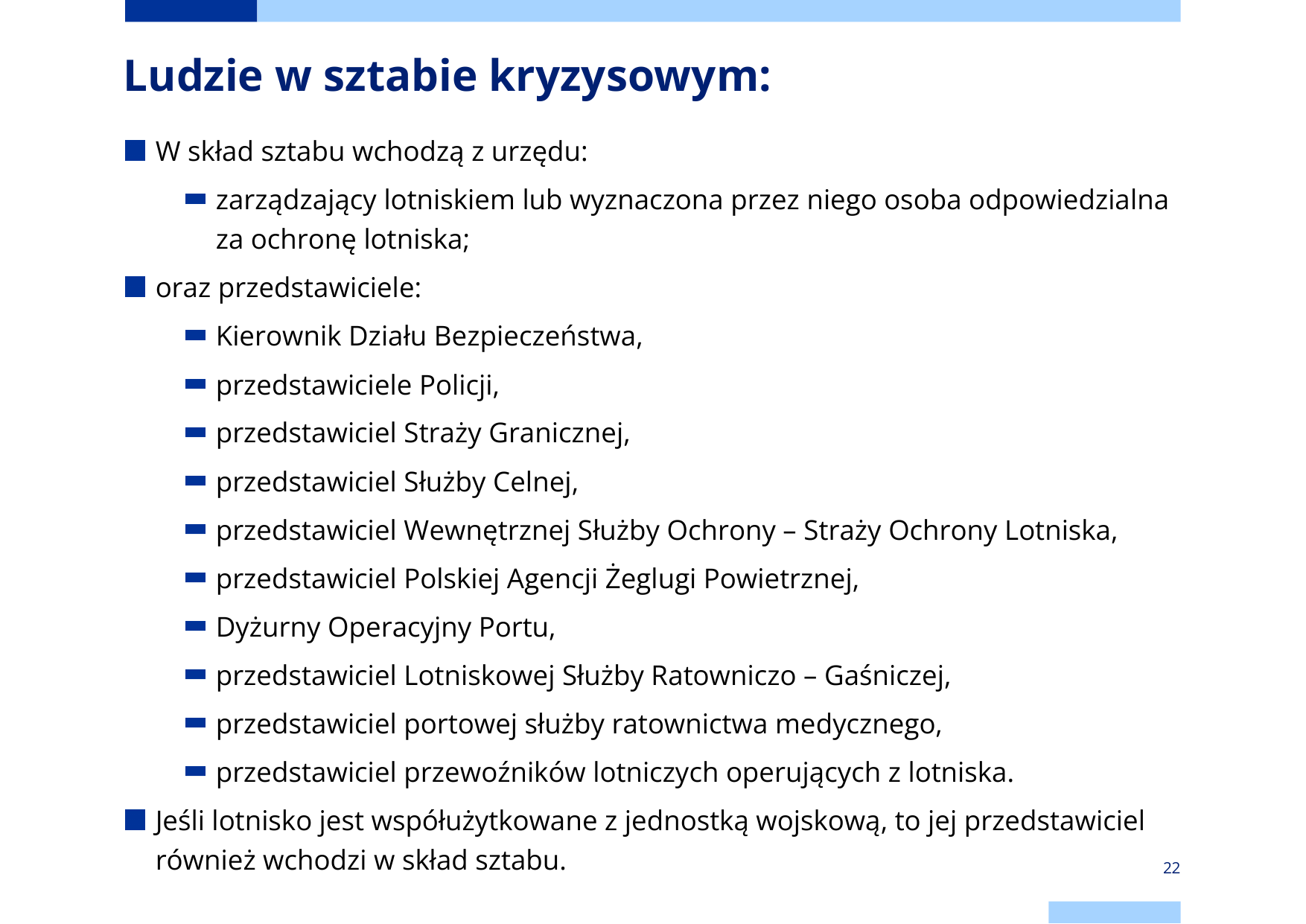

# Ludzie w sztabie kryzysowym:
W skład sztabu wchodzą z urzędu:
zarządzający lotniskiem lub wyznaczona przez niego osoba odpowiedzialna za ochronę lotniska;
oraz przedstawiciele:
Kierownik Działu Bezpieczeństwa,
przedstawiciele Policji,
przedstawiciel Straży Granicznej,
przedstawiciel Służby Celnej,
przedstawiciel Wewnętrznej Służby Ochrony – Straży Ochrony Lotniska,
przedstawiciel Polskiej Agencji Żeglugi Powietrznej,
Dyżurny Operacyjny Portu,
przedstawiciel Lotniskowej Służby Ratowniczo – Gaśniczej,
przedstawiciel portowej służby ratownictwa medycznego,
przedstawiciel przewoźników lotniczych operujących z lotniska.
Jeśli lotnisko jest współużytkowane z jednostką wojskową, to jej przedstawiciel również wchodzi w skład sztabu.

22